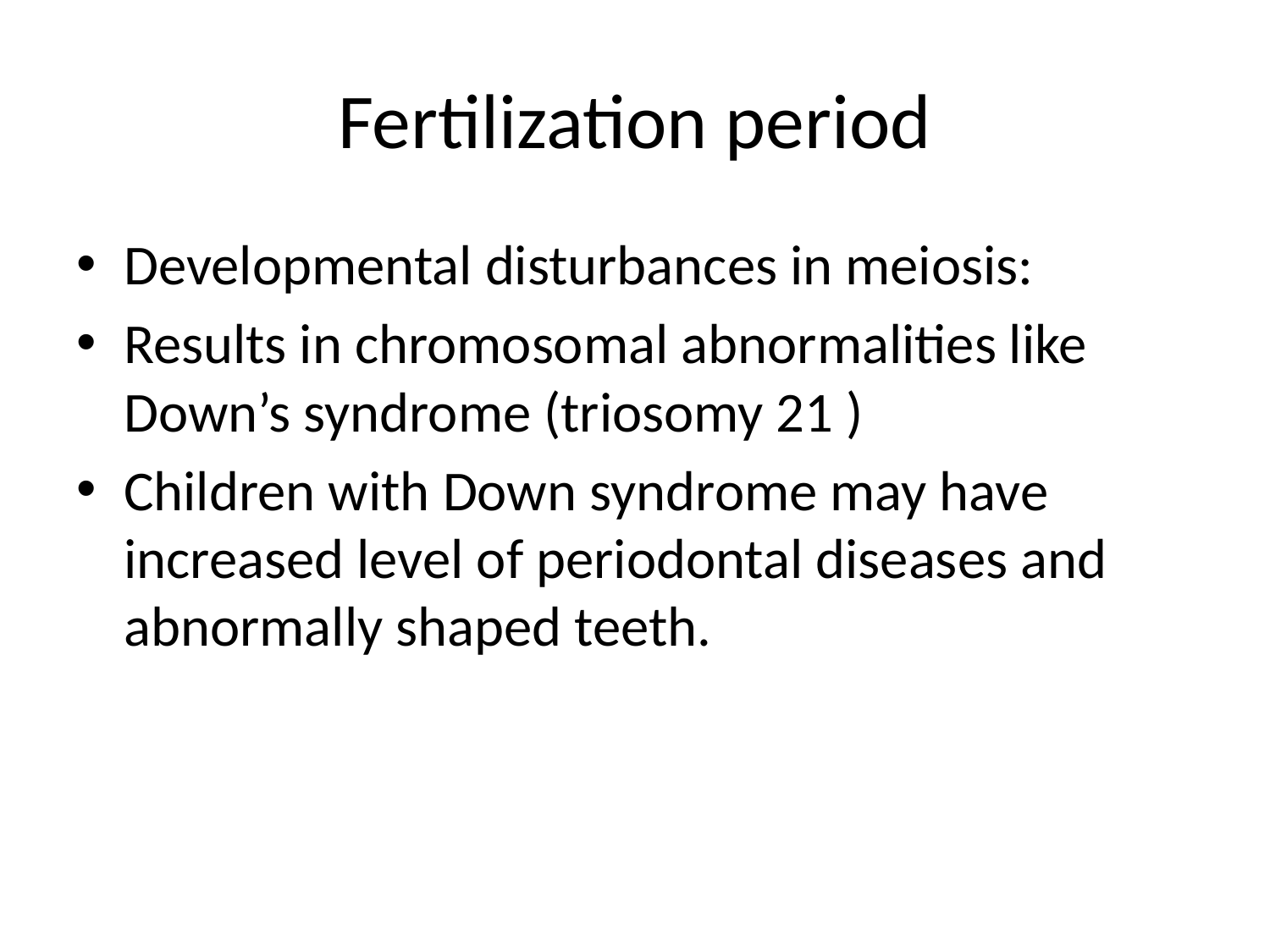

# Fertilization period
Developmental disturbances in meiosis:
Results in chromosomal abnormalities like Down’s syndrome (triosomy 21 )
Children with Down syndrome may have increased level of periodontal diseases and abnormally shaped teeth.